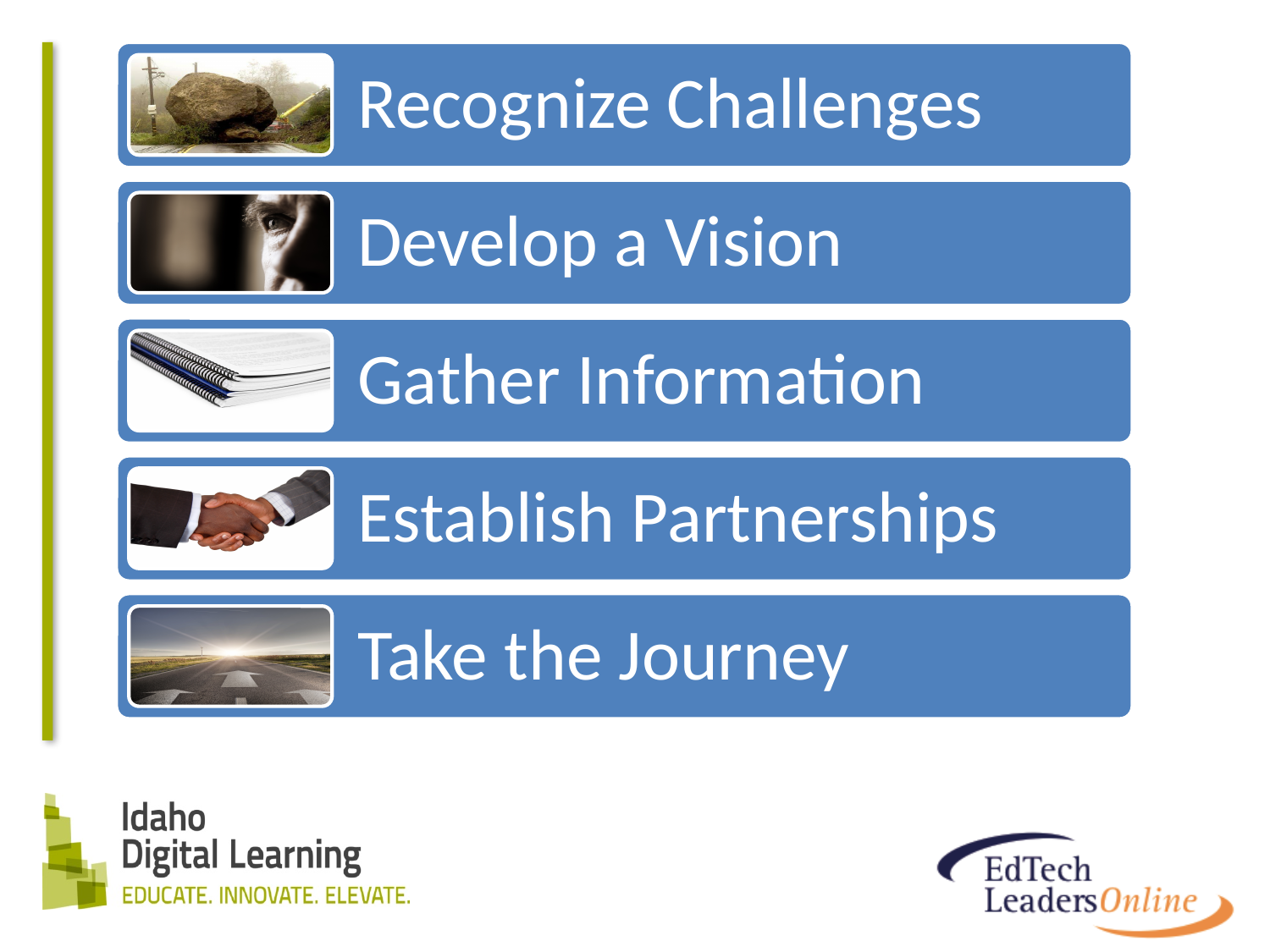

Recognize Challenges
Develop a Vision
Gather Information
Establish Partnerships
Take the Journey